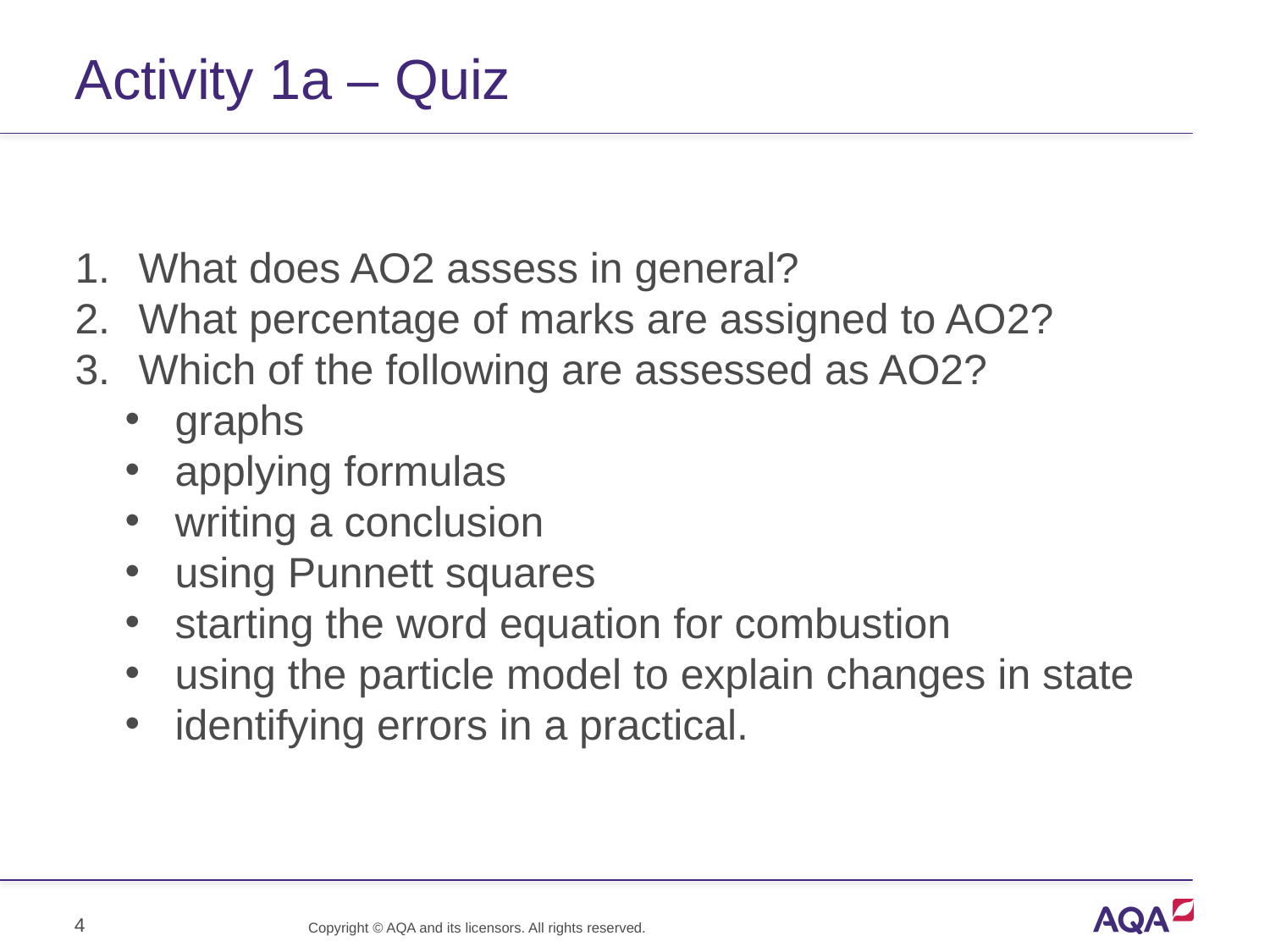

# Activity 1a – Quiz
What does AO2 assess in general?
What percentage of marks are assigned to AO2?
Which of the following are assessed as AO2?
graphs
applying formulas
writing a conclusion
using Punnett squares
starting the word equation for combustion
using the particle model to explain changes in state
identifying errors in a practical.

4
Copyright © AQA and its licensors. All rights reserved.